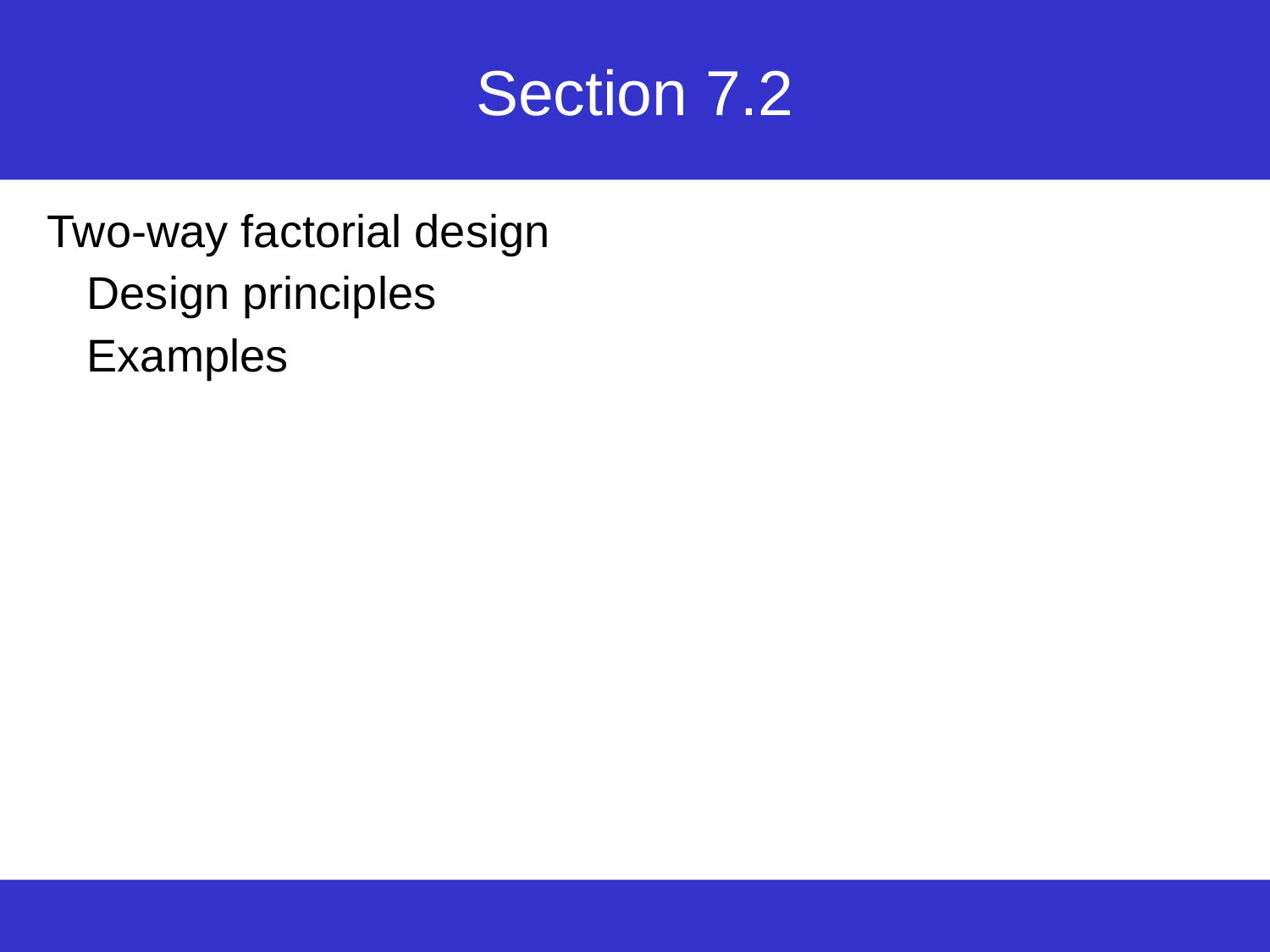

# Section 7.2
Two-way factorial design
Design principles
Examples